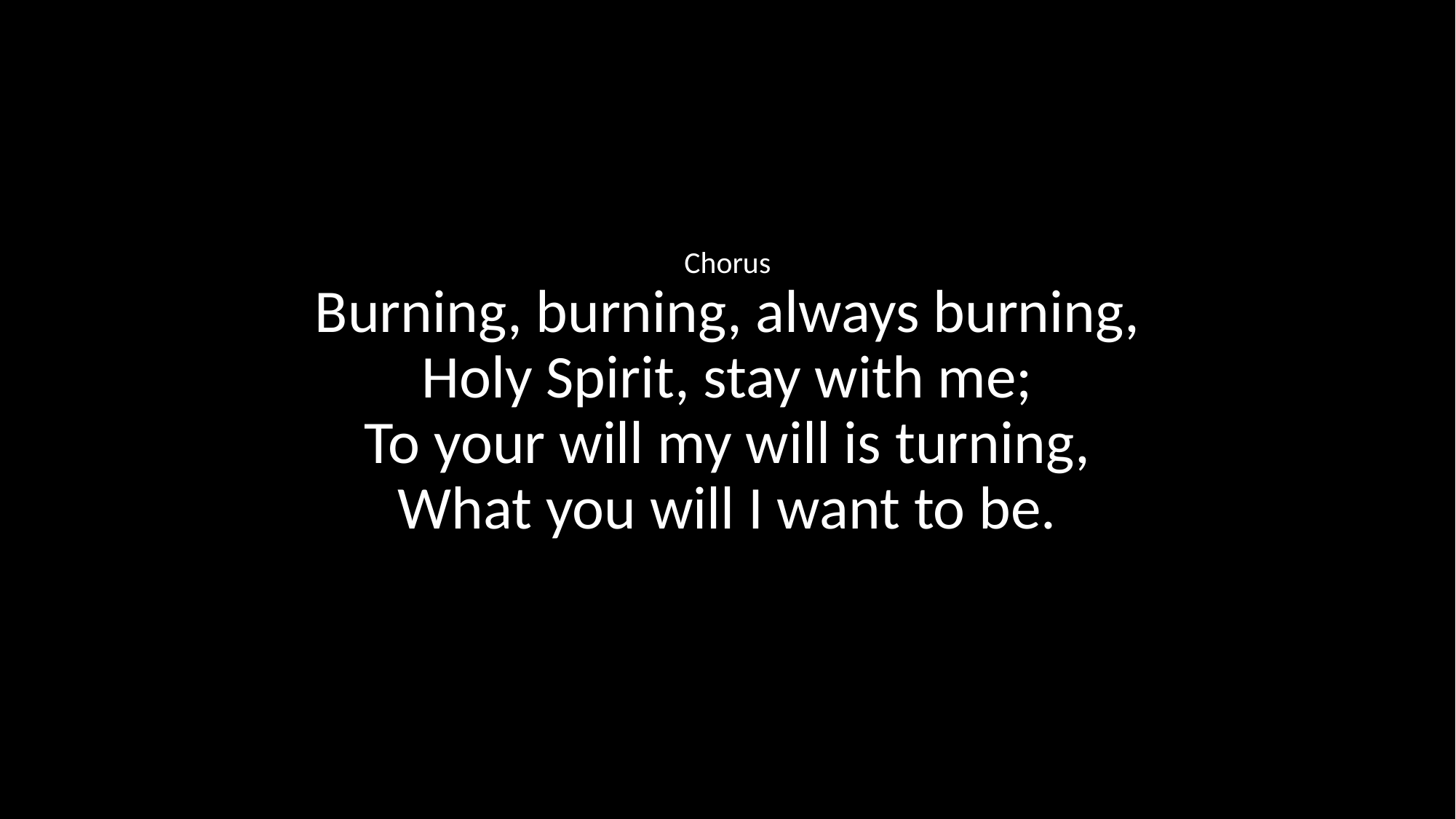

Chorus
Burning, burning, always burning,
Holy Spirit, stay with me;
To your will my will is turning,
What you will I want to be.